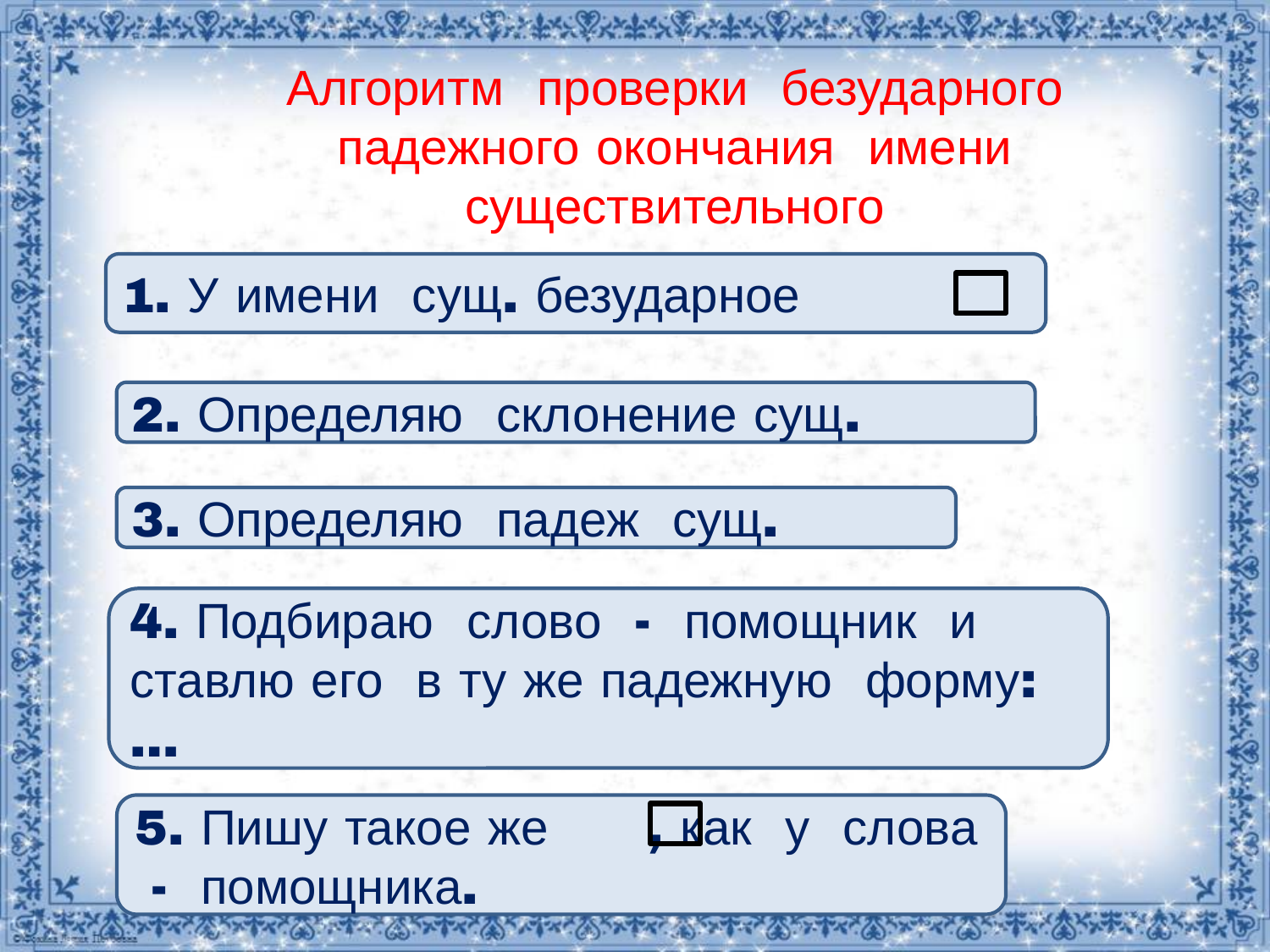

Алгоритм  проверки  безударного падежного окончания  имени существительного

1. У имени  сущ. безударное

2. Определяю  склонение сущ.
3. Определяю  падеж  сущ.
4. Подбираю  слово  -  помощник  и  ставлю его  в ту же падежную  форму:  …

5. Пишу такое же      , как  у  слова  -  помощника.